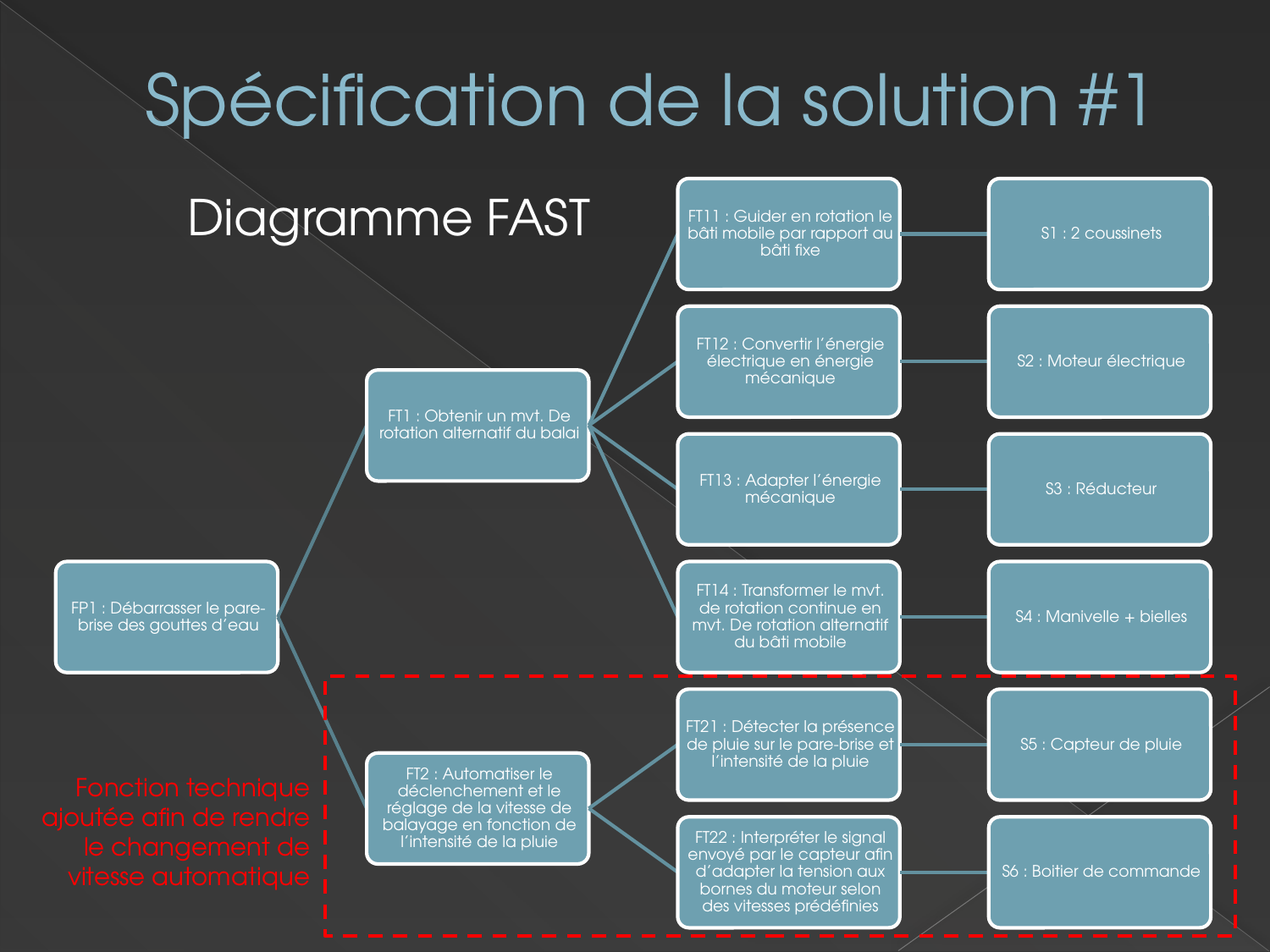

# Spécification de la solution #1
FP1 : Débarrasser le pare-brise des gouttes d’eau

FT1 : Obtenir un mvt. De rotation alternatif du balai

FT11 : Guider en rotation le bâti mobile par rapport au bâti fixe

S1 : 2 coussinets

FT12 : Convertir l’énergie électrique en énergie mécanique

S2 : Moteur électrique

FT13 : Adapter l’énergie mécanique

S3 : Réducteur

FT14 : Transformer le mvt. de rotation continue en mvt. De rotation alternatif du bâti mobile

S4 : Manivelle + bielles

FT2 : Automatiser le déclenchement et le réglage de la vitesse de balayage en fonction de l’intensité de la pluie

FT21 : Détecter la présence de pluie sur le pare-brise et l’intensité de la pluie

S5 : Capteur de pluie

FT22 : Interpréter le signal envoyé par le capteur afin d’adapter la tension aux bornes du moteur selon des vitesses prédéfinies

S6 : Boitier de commande

Diagramme FAST
Fonction technique ajoutée afin de rendre le changement de vitesse automatique